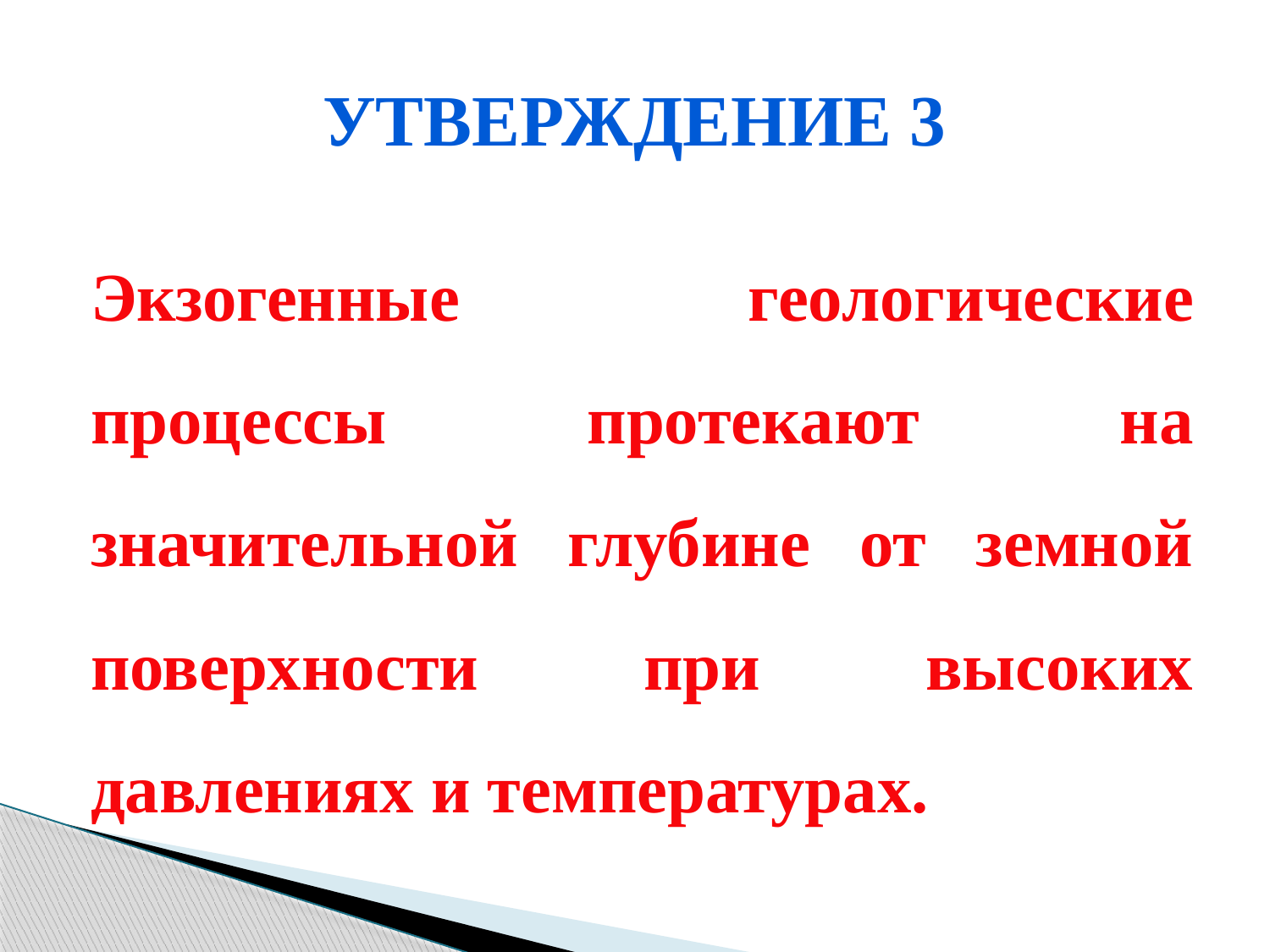

# Утверждение 3
Экзогенные геологические процессы протекают на значительной глубине от земной поверхности при высоких давлениях и температурах.